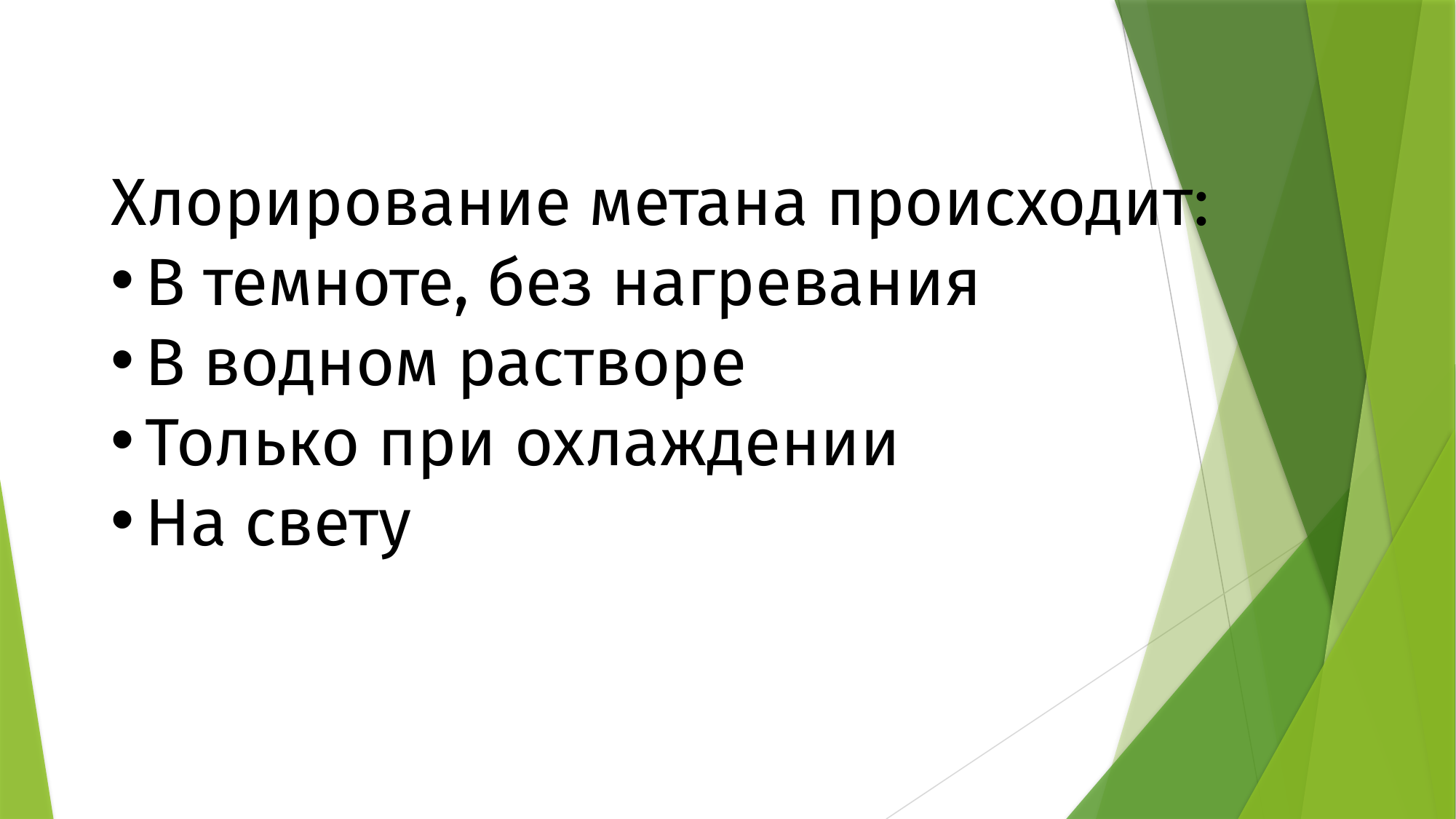

Хлорирование метана происходит:
В темноте, без нагревания
В водном растворе
Только при охлаждении
На свету